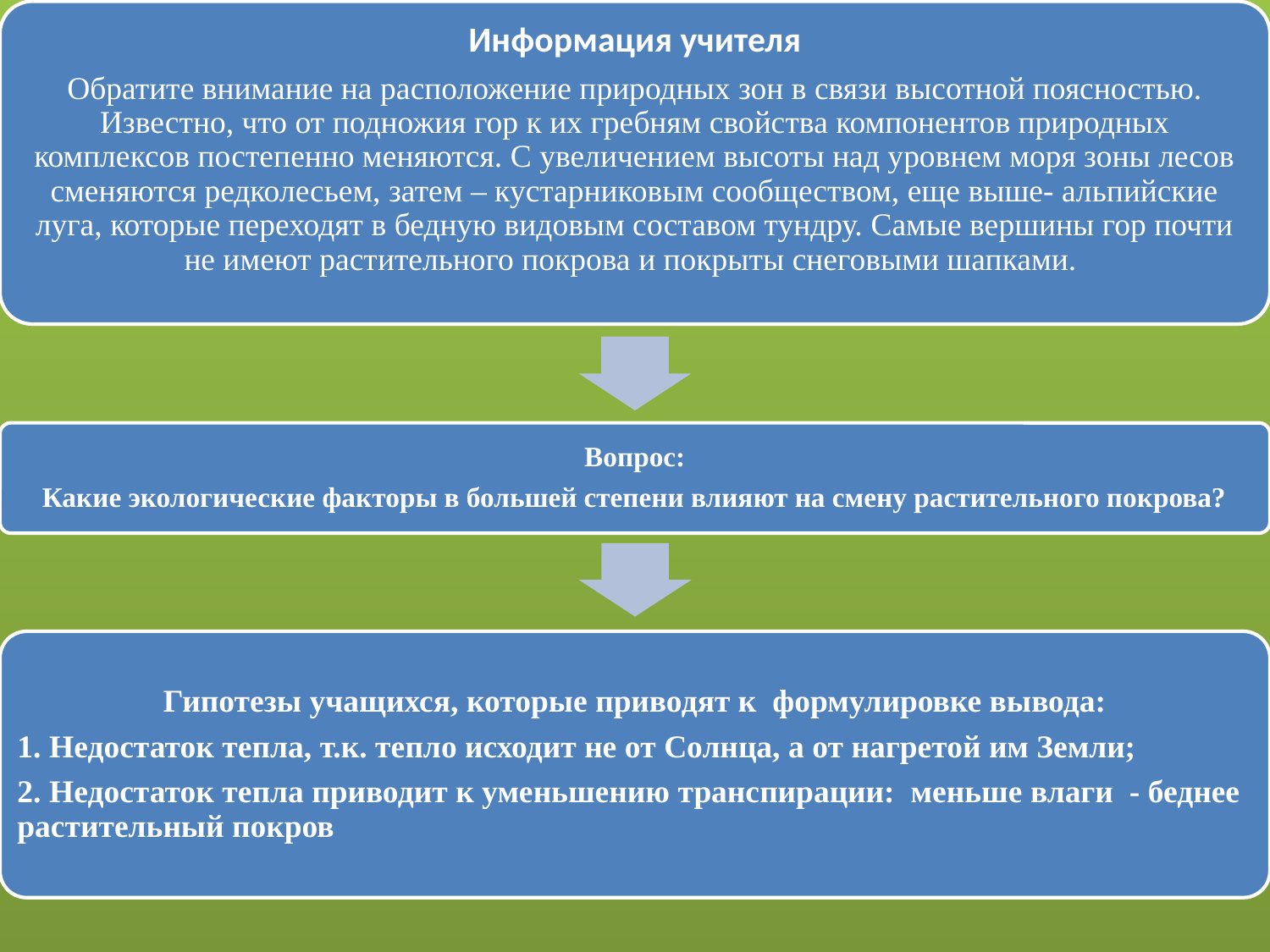

Информация учителя
Обратите внимание на расположение природных зон в связи высотной поясностью. Известно, что от подножия гор к их гребням свойства компонентов природных комплексов постепенно меняются. С увеличением высоты над уровнем моря зоны лесов сменяются редколесьем, затем – кустарниковым сообществом, еще выше- альпийские луга, которые переходят в бедную видовым составом тундру. Самые вершины гор почти не имеют растительного покрова и покрыты снеговыми шапками.

Вопрос:
 Какие экологические факторы в большей степени влияют на смену растительного покрова?

Гипотезы учащихся, которые приводят к  формулировке вывода:
1. Недостаток тепла, т.к. тепло исходит не от Солнца, а от нагретой им Земли;
2. Недостаток тепла приводит к уменьшению транспирации:  меньше влаги  - беднее растительный покров